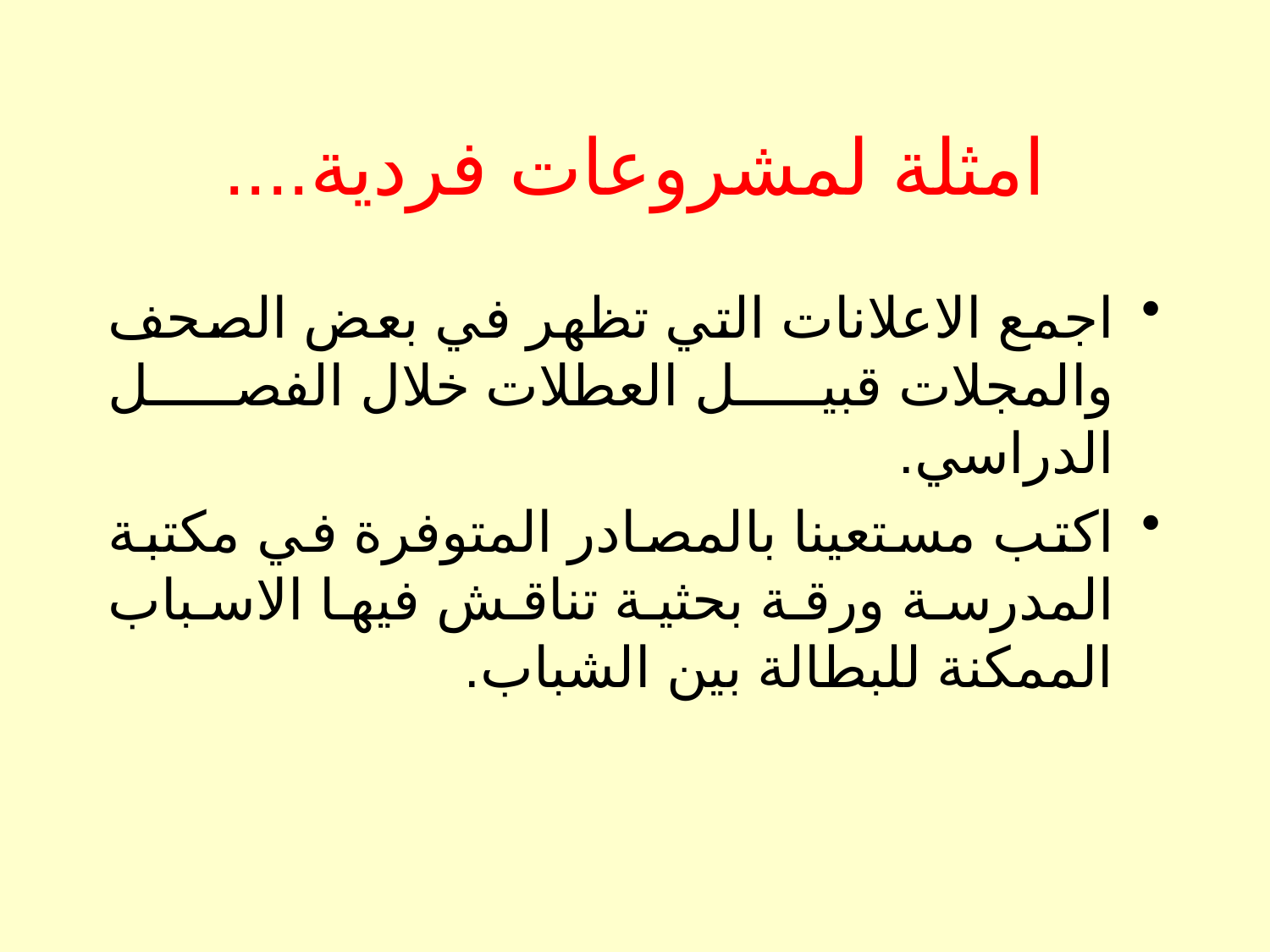

# امثلة لمشروعات فردية....
اجمع الاعلانات التي تظهر في بعض الصحف والمجلات قبيل العطلات خلال الفصل الدراسي.
اكتب مستعينا بالمصادر المتوفرة في مكتبة المدرسة ورقة بحثية تناقش فيها الاسباب الممكنة للبطالة بين الشباب.